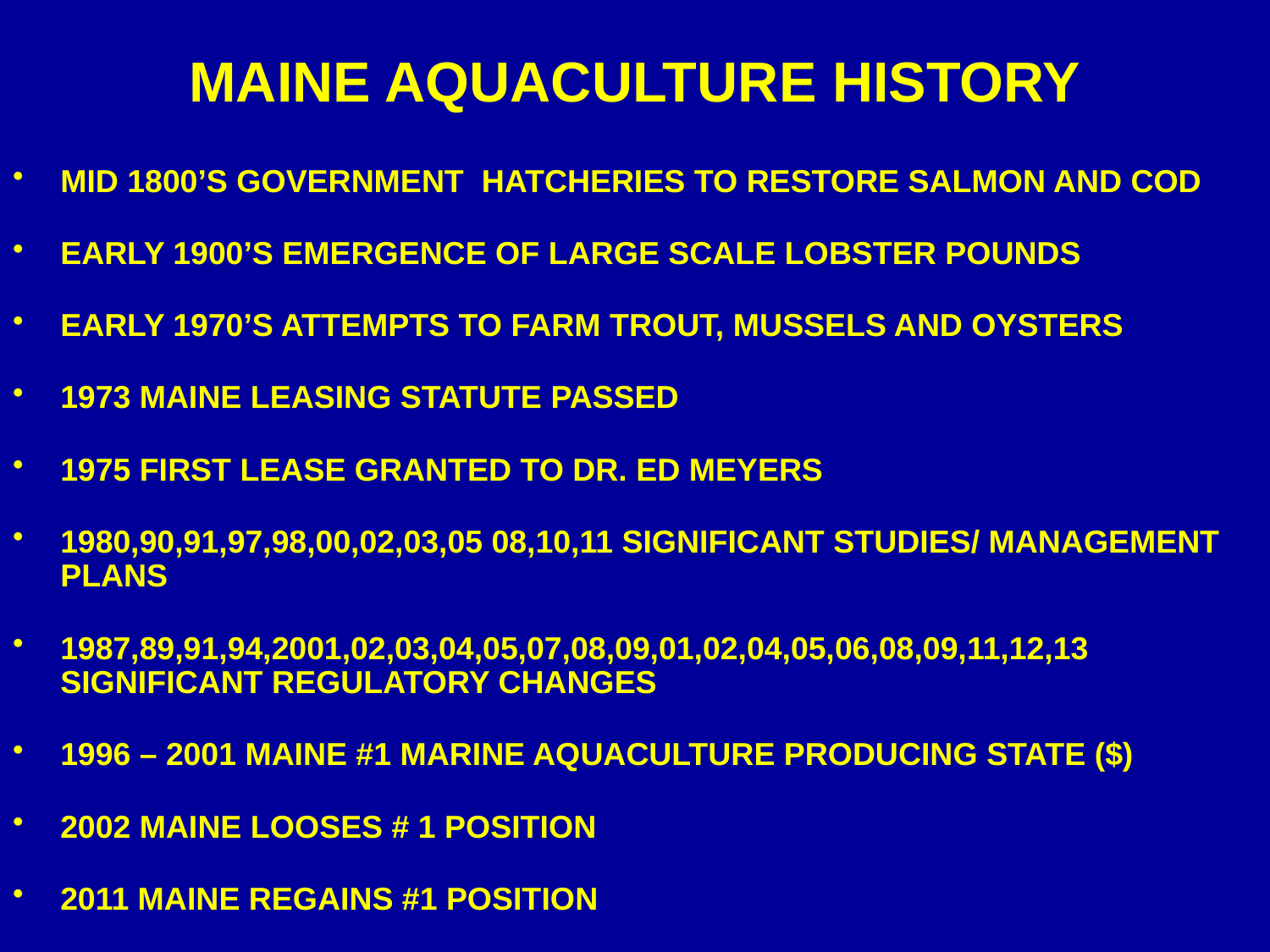

# MAINE AQUACULTURE HISTORY
MID 1800’S GOVERNMENT  HATCHERIES TO RESTORE SALMON AND COD

EARLY 1900’S EMERGENCE OF LARGE SCALE LOBSTER POUNDS

EARLY 1970’S ATTEMPTS TO FARM TROUT, MUSSELS AND OYSTERS

1973 MAINE LEASING STATUTE PASSED

1975 FIRST LEASE GRANTED TO DR. ED MEYERS

1980,90,91,97,98,00,02,03,05 08,10,11 SIGNIFICANT STUDIES/ MANAGEMENT PLANS

1987,89,91,94,2001,02,03,04,05,07,08,09,01,02,04,05,06,08,09,11,12,13 SIGNIFICANT REGULATORY CHANGES

1996 – 2001 MAINE #1 MARINE AQUACULTURE PRODUCING STATE ($)

2002 MAINE LOOSES # 1 POSITION

2011 MAINE REGAINS #1 POSITION